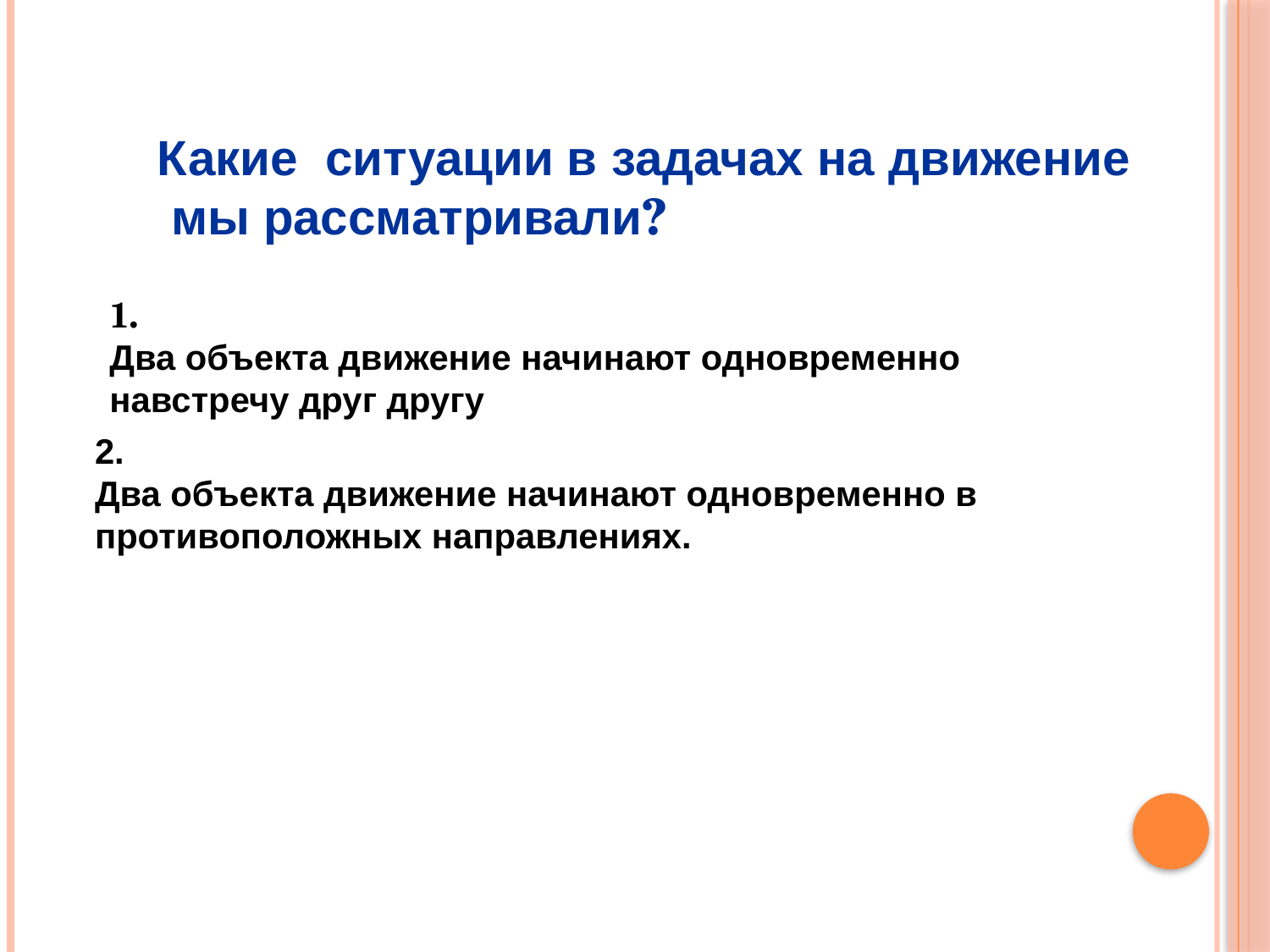

Какие  ситуации в задачах на движение  мы рассматривали?
1.
Два объекта движение начинают одновременно
навстречу друг другу

2.
Два объекта движение начинают одновременно в
противоположных направлениях.